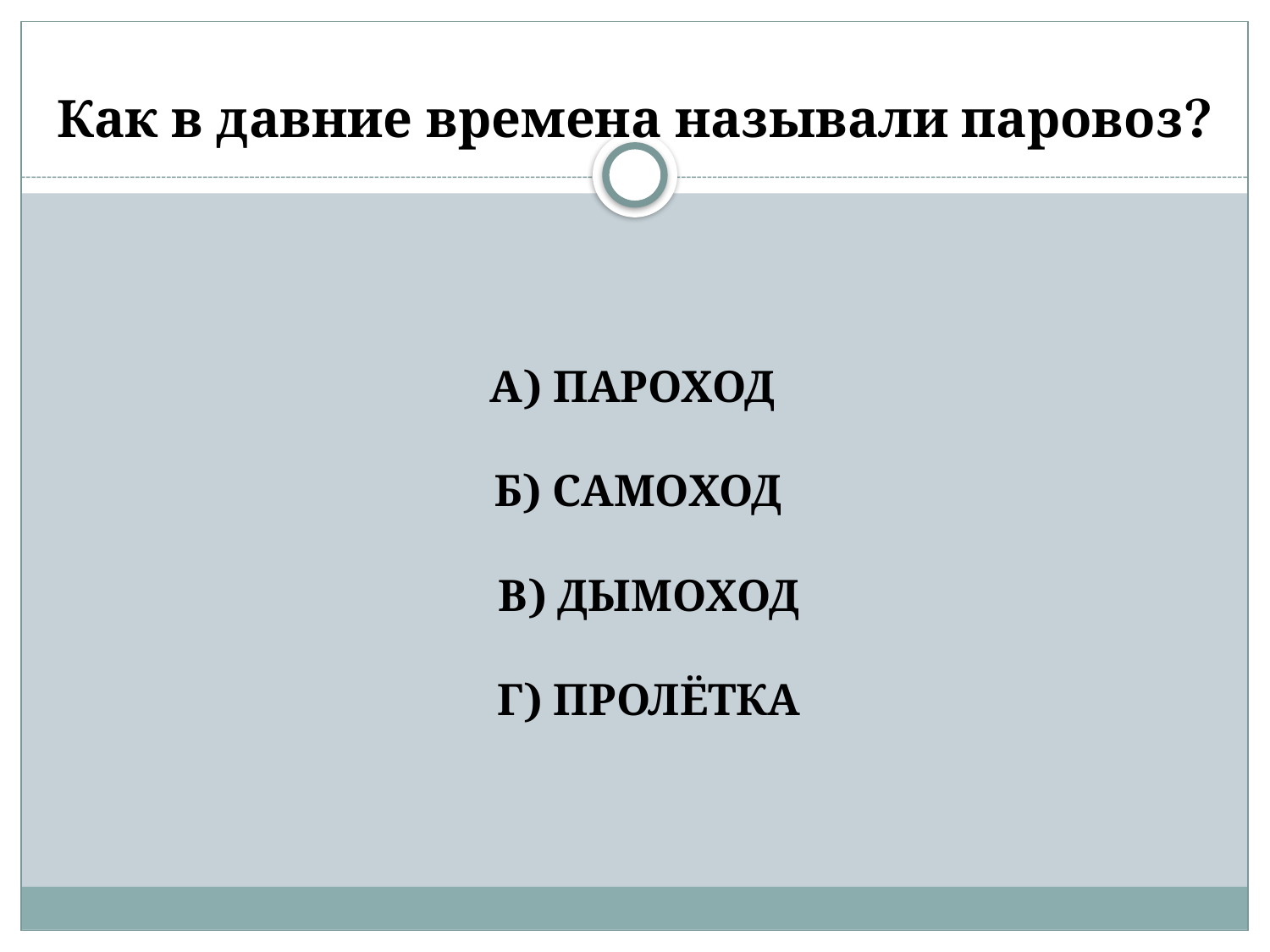

# Как в давние времена называли паровоз?

А) ПАРОХОД
 Б) САМОХОД
   В) ДЫМОХОД
   Г) ПРОЛЁТКА